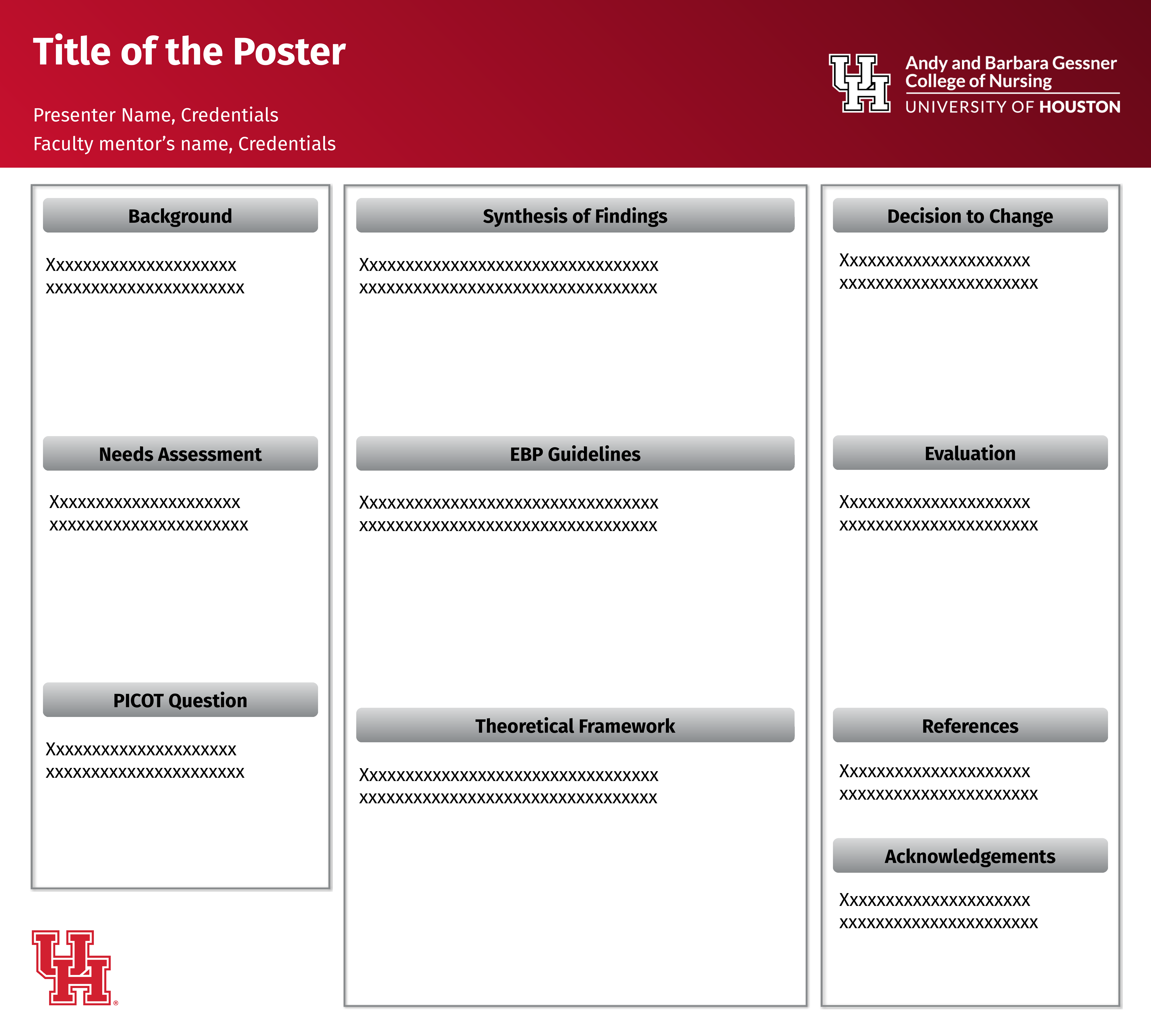

# Title of the Poster
Presenter Name, Credentials
Faculty mentor’s name, Credentials

Background
Synthesis of Findings
Decision to Change
Xxxxxxxxxxxxxxxxxxxxx
xxxxxxxxxxxxxxxxxxxxxx
Xxxxxxxxxxxxxxxxxxxxx
xxxxxxxxxxxxxxxxxxxxxx
Xxxxxxxxxxxxxxxxxxxxxxxxxxxxxxxxx
xxxxxxxxxxxxxxxxxxxxxxxxxxxxxxxxx
Evaluation
Needs Assessment
EBP Guidelines
Xxxxxxxxxxxxxxxxxxxxx
xxxxxxxxxxxxxxxxxxxxxx
Xxxxxxxxxxxxxxxxxxxxx
xxxxxxxxxxxxxxxxxxxxxx
Xxxxxxxxxxxxxxxxxxxxxxxxxxxxxxxxx
xxxxxxxxxxxxxxxxxxxxxxxxxxxxxxxxx
PICOT Question
Theoretical Framework
References
Xxxxxxxxxxxxxxxxxxxxx
xxxxxxxxxxxxxxxxxxxxxx
Xxxxxxxxxxxxxxxxxxxxx
xxxxxxxxxxxxxxxxxxxxxx
Xxxxxxxxxxxxxxxxxxxxxxxxxxxxxxxxx
xxxxxxxxxxxxxxxxxxxxxxxxxxxxxxxxx
Acknowledgements
Xxxxxxxxxxxxxxxxxxxxx
xxxxxxxxxxxxxxxxxxxxxx